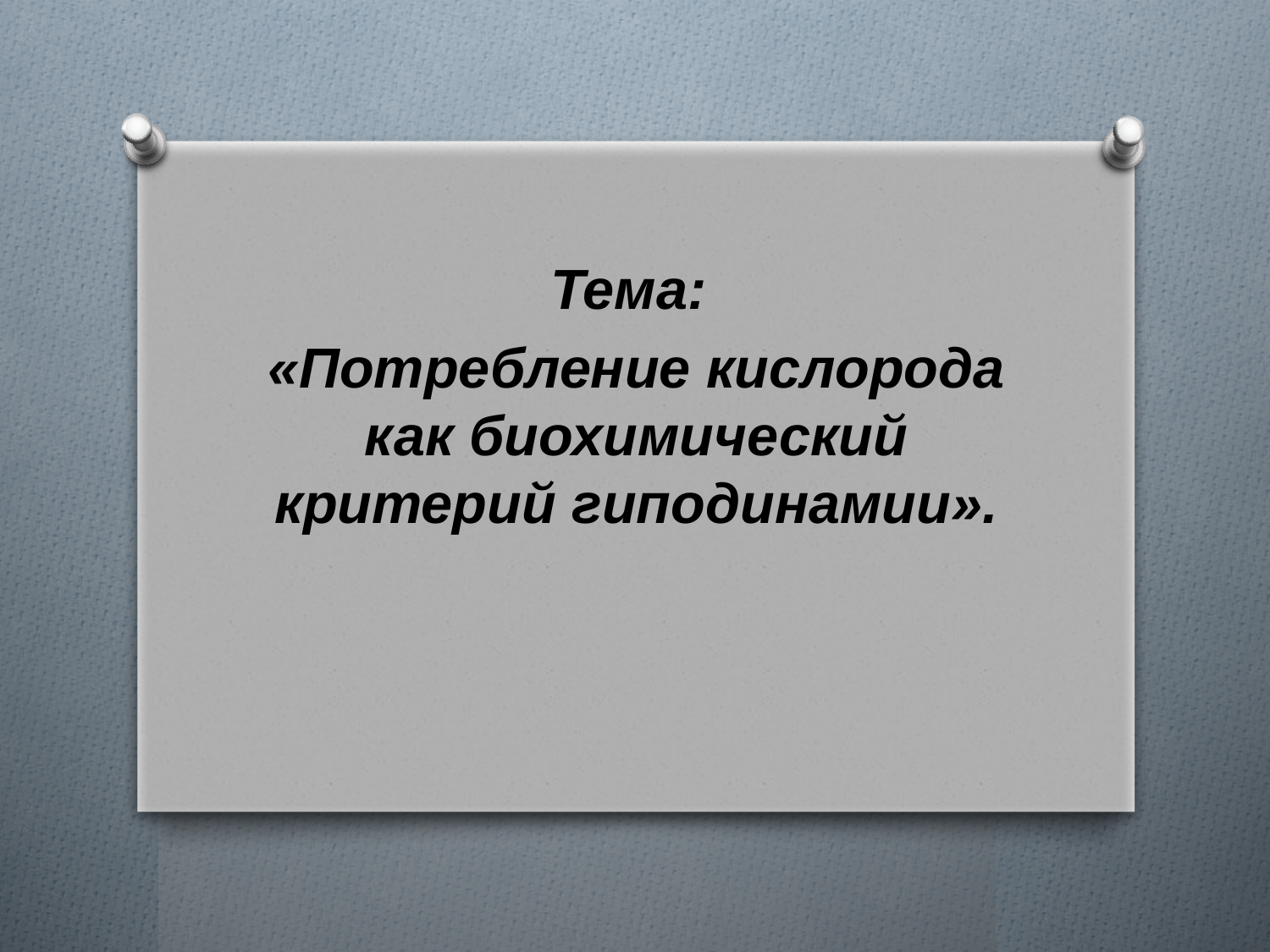

Тема:
«Потребление кислорода как биохимический критерий гиподинамии».

#